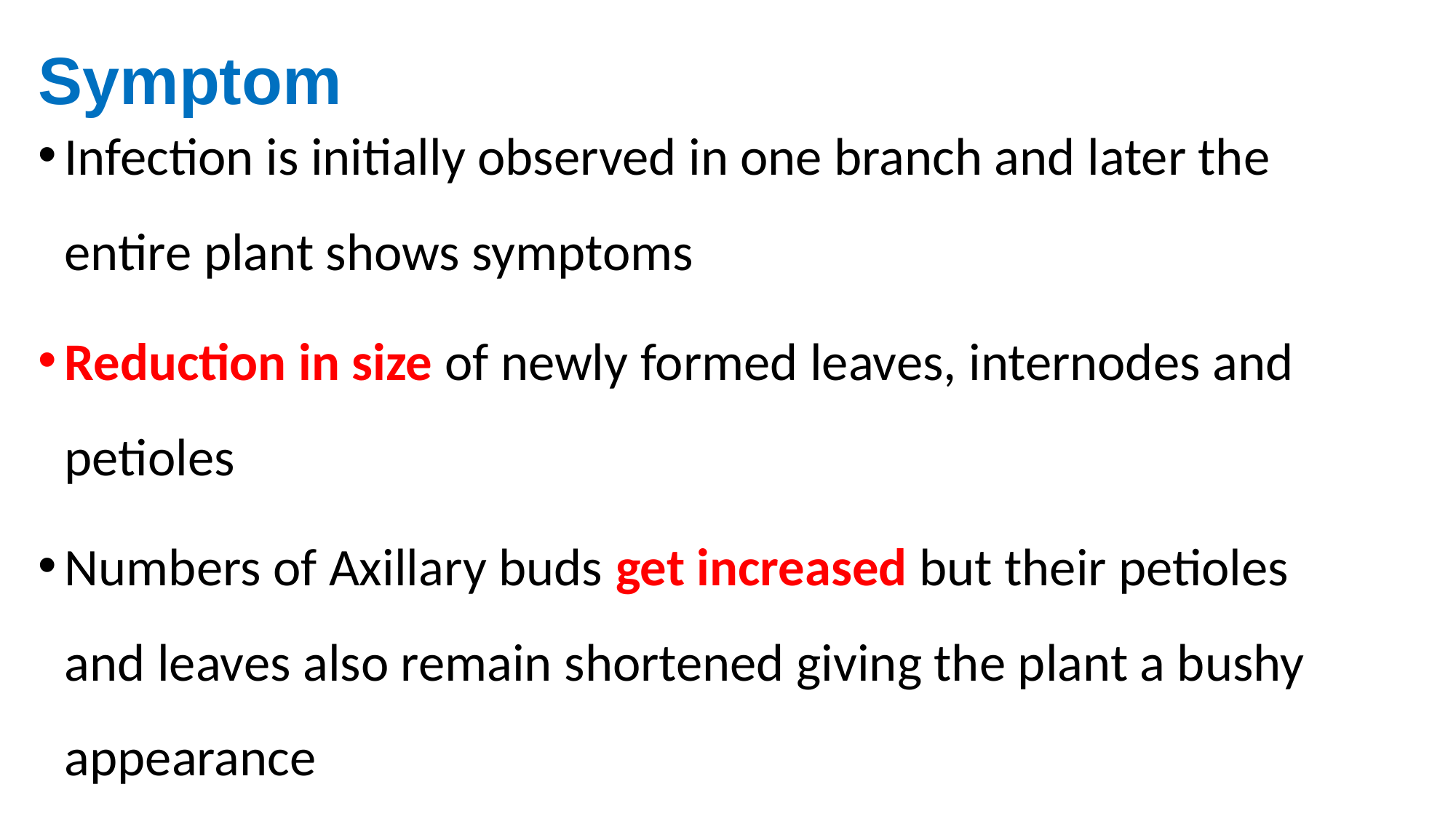

# Symptom
Infection is initially observed in one branch and later the entire plant shows symptoms
Reduction in size of newly formed leaves, internodes and petioles
Numbers of Axillary buds get increased but their petioles and leaves also remain shortened giving the plant a bushy appearance